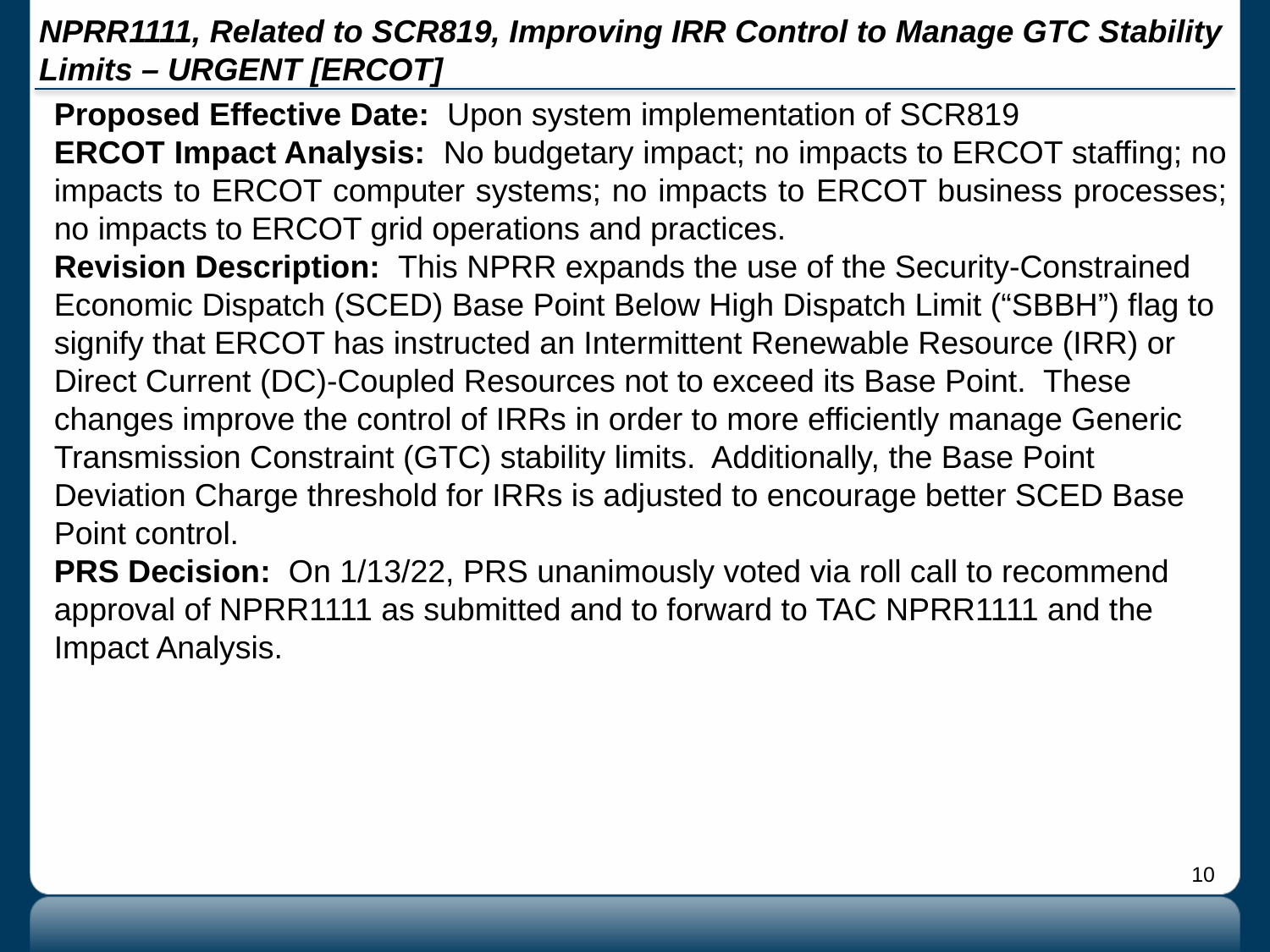

# NPRR1111, Related to SCR819, Improving IRR Control to Manage GTC Stability Limits – URGENT [ERCOT]
Proposed Effective Date:  Upon system implementation of SCR819
ERCOT Impact Analysis:  No budgetary impact; no impacts to ERCOT staffing; no impacts to ERCOT computer systems; no impacts to ERCOT business processes; no impacts to ERCOT grid operations and practices.
Revision Description:  This NPRR expands the use of the Security-Constrained Economic Dispatch (SCED) Base Point Below High Dispatch Limit (“SBBH”) flag to signify that ERCOT has instructed an Intermittent Renewable Resource (IRR) or Direct Current (DC)-Coupled Resources not to exceed its Base Point.  These changes improve the control of IRRs in order to more efficiently manage Generic Transmission Constraint (GTC) stability limits.  Additionally, the Base Point Deviation Charge threshold for IRRs is adjusted to encourage better SCED Base Point control.
PRS Decision:  On 1/13/22, PRS unanimously voted via roll call to recommend approval of NPRR1111 as submitted and to forward to TAC NPRR1111 and the Impact Analysis.